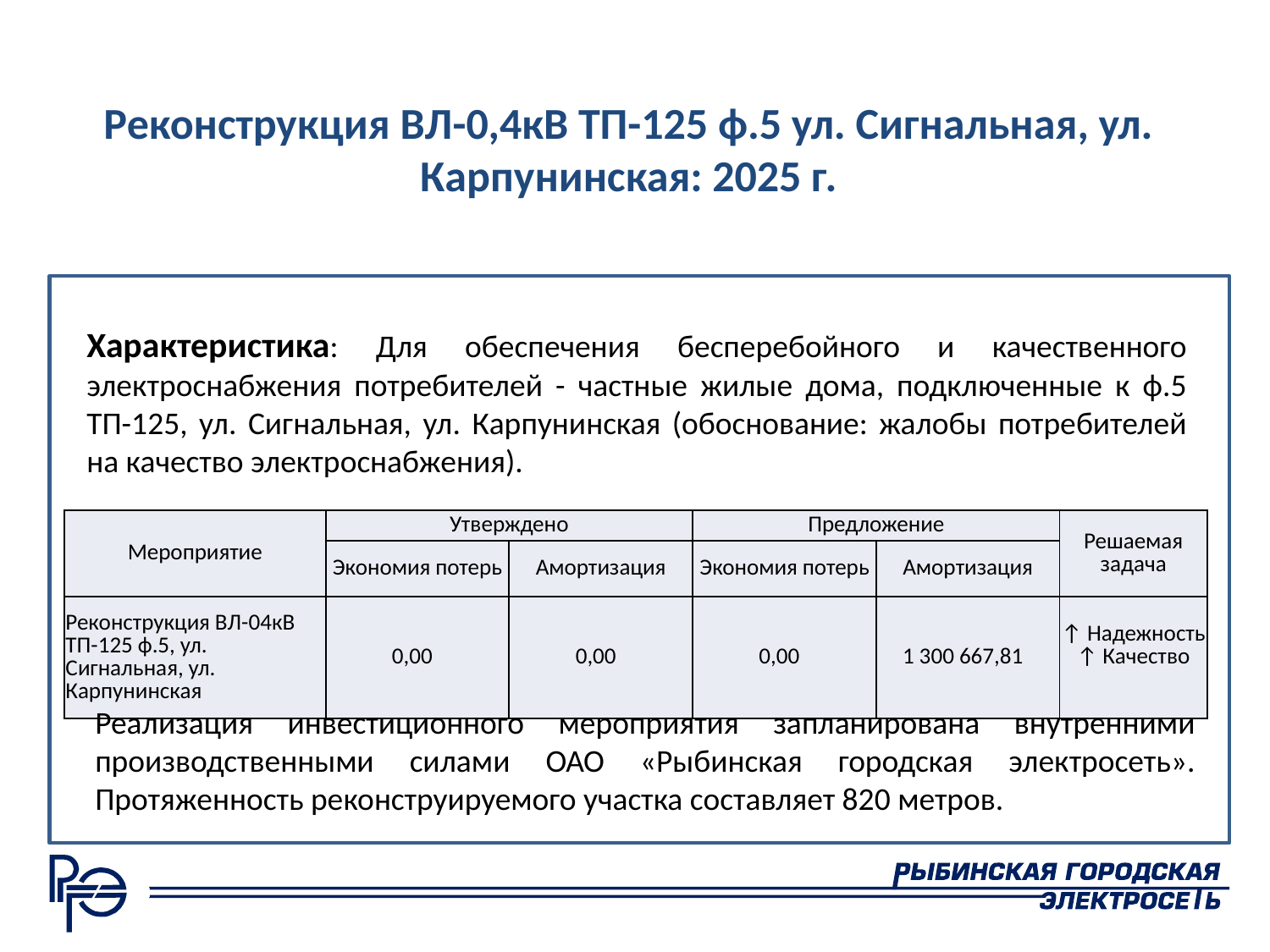

Реконструкция ВЛ-0,4кВ ТП-125 ф.5 ул. Сигнальная, ул. Карпунинская: 2025 г.

Характеристика: Для обеспечения бесперебойного и качественного электроснабжения потребителей - частные жилые дома, подключенные к ф.5 ТП-125, ул. Сигнальная, ул. Карпунинская (обоснование: жалобы потребителей на качество электроснабжения).
| Мероприятие | Утверждено |  | Предложение |  | Решаемая задача |
| --- | --- | --- | --- | --- | --- |
|  | Экономия потерь | Амортизация | Экономия потерь | Амортизация |  |
| Реконструкция ВЛ-04кВ ТП-125 ф.5, ул. Сигнальная, ул. Карпунинская | 0,00 | 0,00 | 0,00 | 1 300 667,81 | ↑ Надежность ↑ Качество |
Реализация инвестиционного мероприятия запланирована внутренними производственными силами ОАО «Рыбинская городская электросеть». Протяженность реконструируемого участка составляет 820 метров.